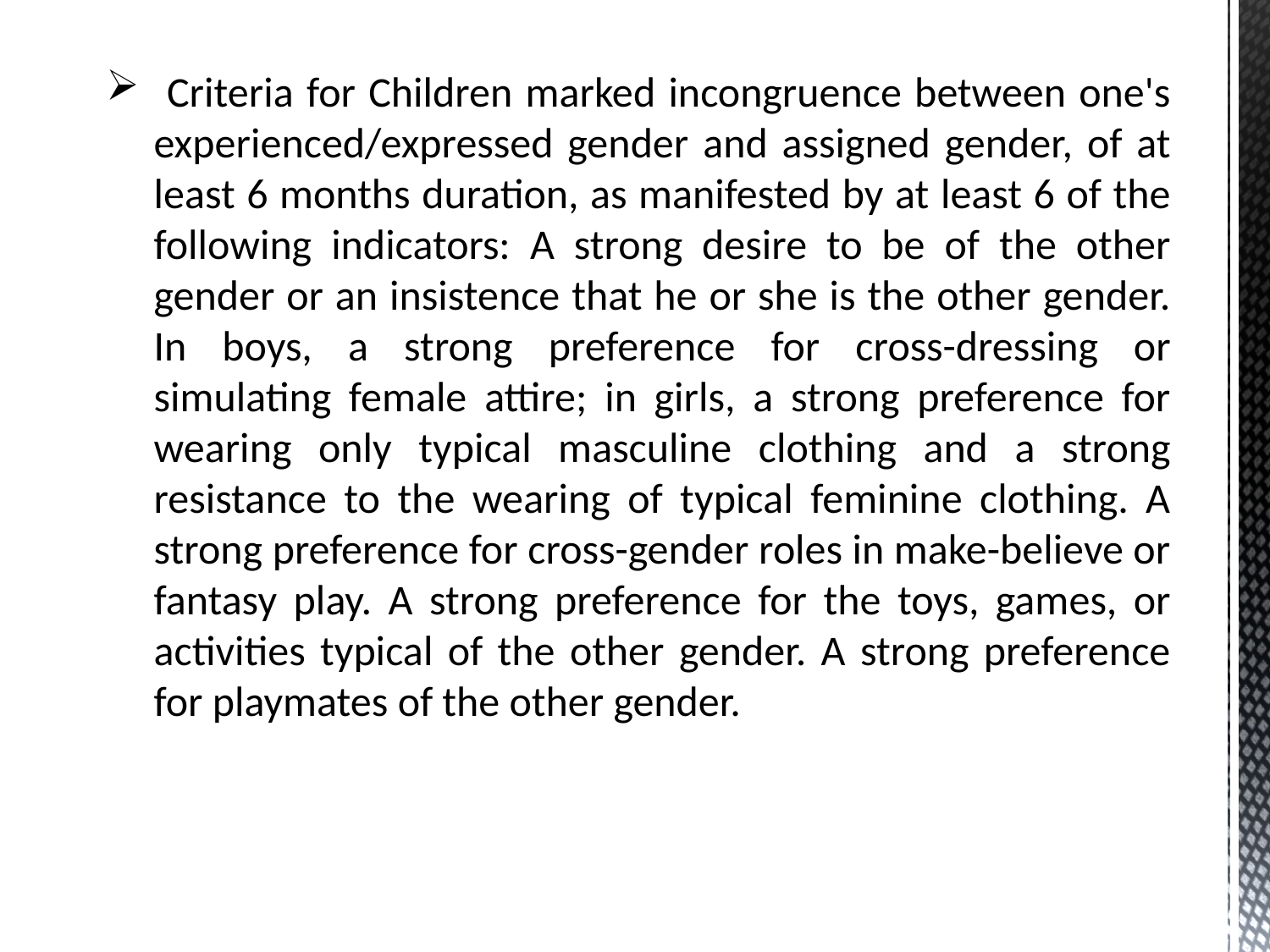

Criteria for Children marked incongruence between one's experienced/expressed gender and assigned gender, of at least 6 months duration, as manifested by at least 6 of the following indicators: A strong desire to be of the other gender or an insistence that he or she is the other gender. In boys, a strong preference for cross-dressing or simulating female attire; in girls, a strong preference for wearing only typical masculine clothing and a strong resistance to the wearing of typical feminine clothing. A strong preference for cross-gender roles in make-believe or fantasy play. A strong preference for the toys, games, or activities typical of the other gender. A strong preference for playmates of the other gender.